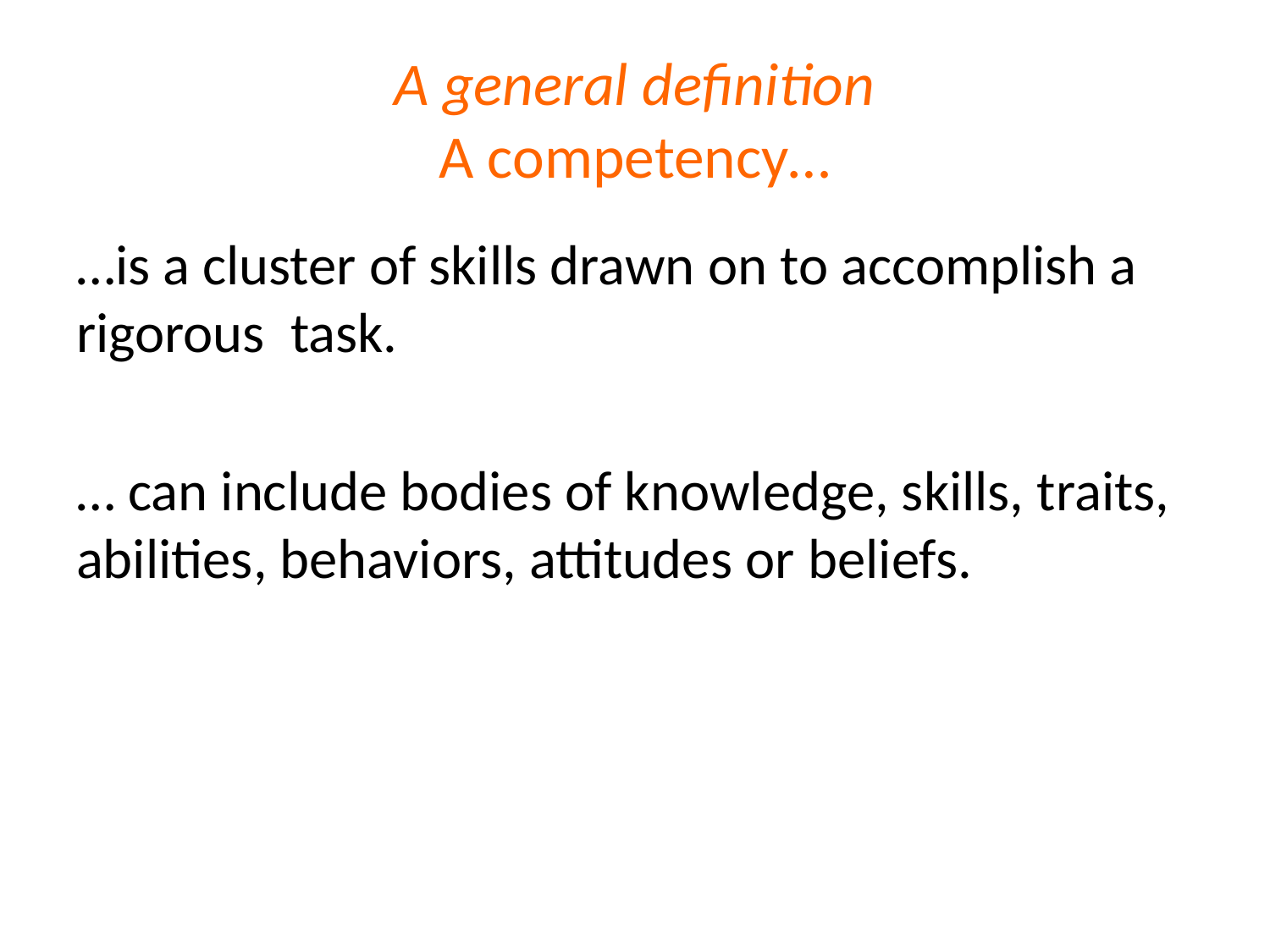

# A general definition A competency…
…is a cluster of skills drawn on to accomplish a rigorous  task.

… can include bodies of knowledge, skills, traits, abilities, behaviors, attitudes or beliefs.